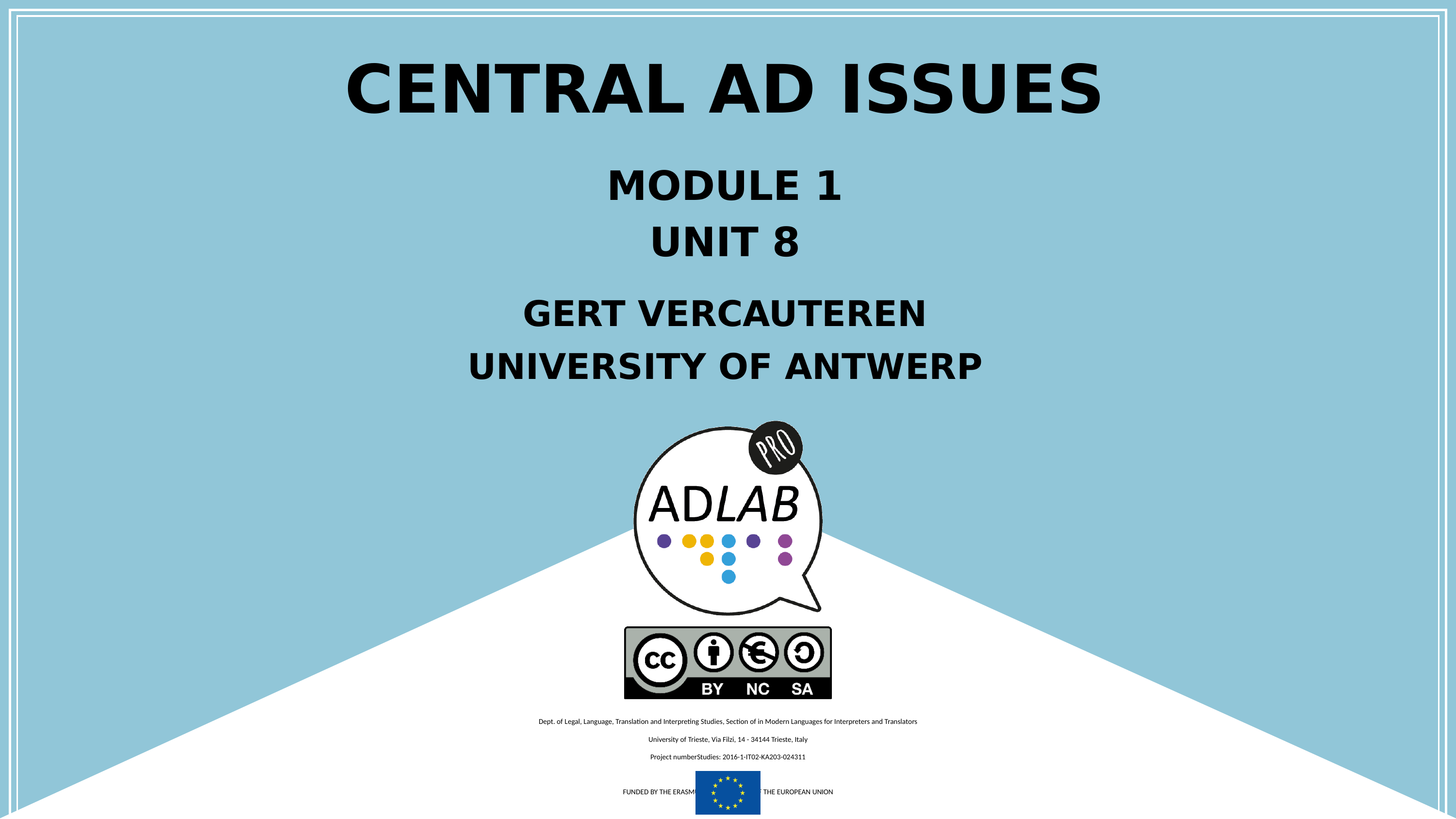

# CENTRAL AD ISSUES
MODULE 1
UNIT 8
GERT VERCAUTEREN
UNIVERSITY OF ANTWERP